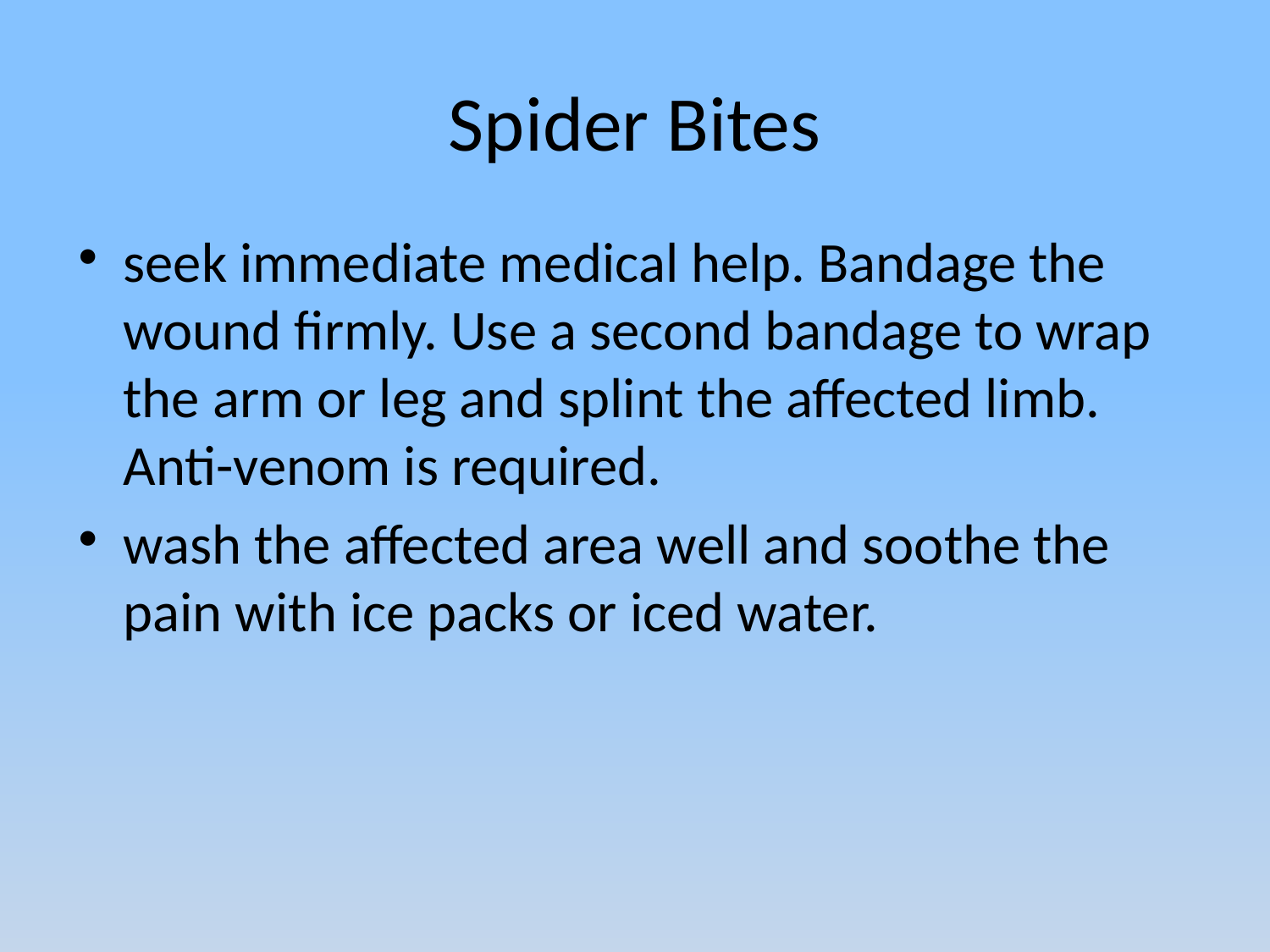

# Spider Bites
seek immediate medical help. Bandage the wound firmly. Use a second bandage to wrap the arm or leg and splint the affected limb. Anti-venom is required.
wash the affected area well and soothe the pain with ice packs or iced water.